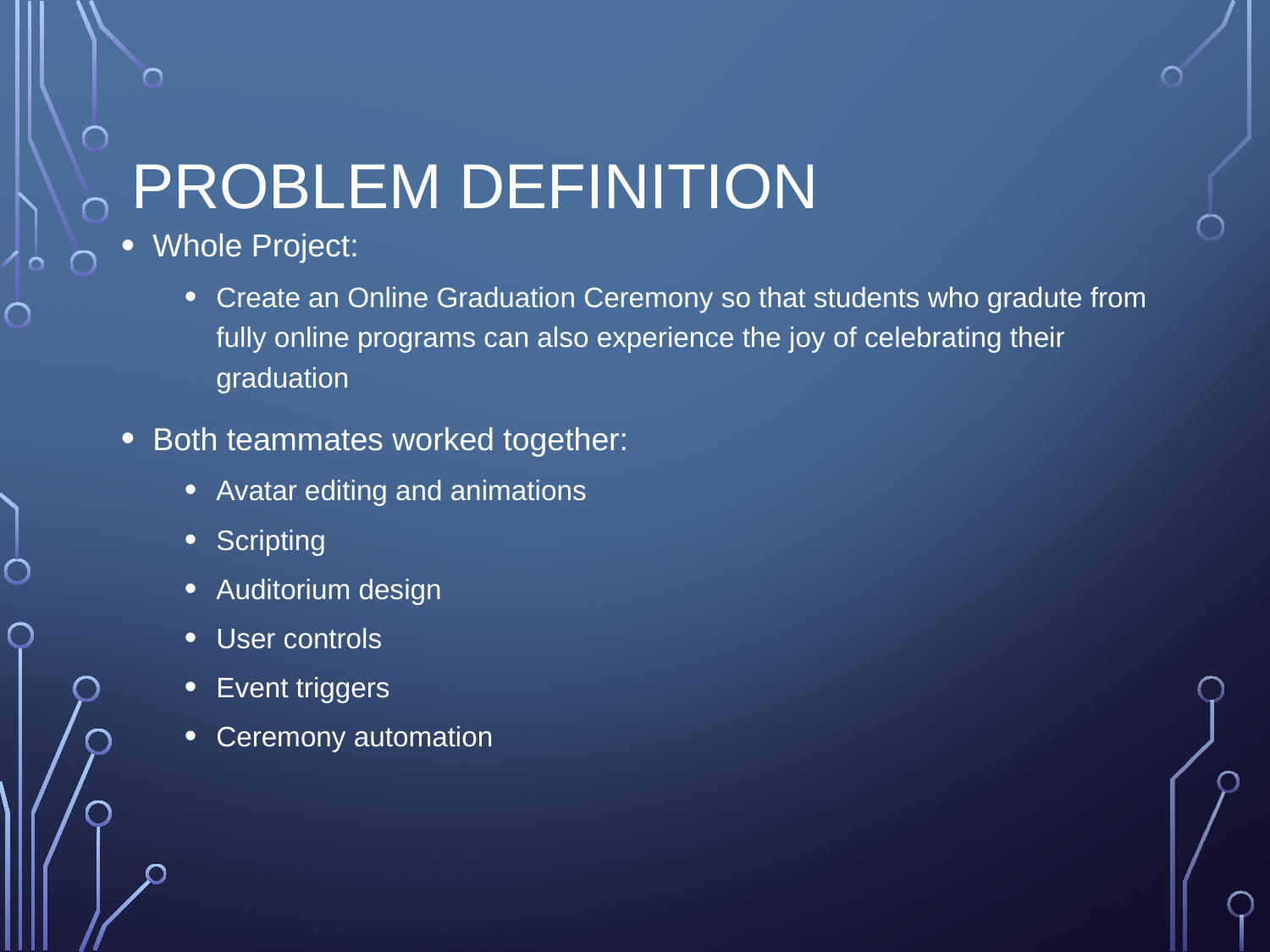

# Problem definition
Whole Project:
Create an Online Graduation Ceremony so that students who gradute from fully online programs can also experience the joy of celebrating their graduation
Both teammates worked together:
Avatar editing and animations
Scripting
Auditorium design
User controls
Event triggers
Ceremony automation